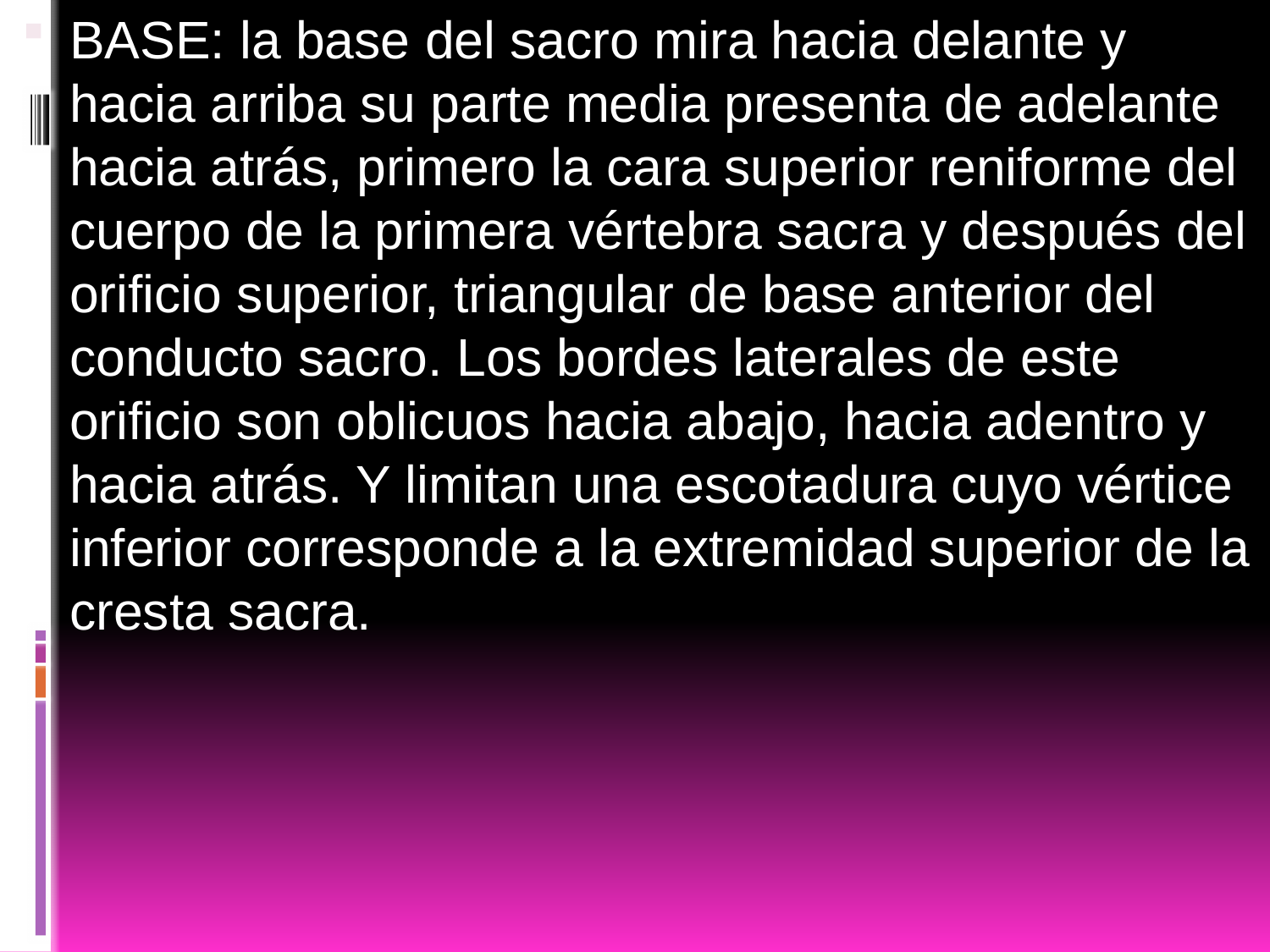

BASE: la base del sacro mira hacia delante y hacia arriba su parte media presenta de adelante hacia atrás, primero la cara superior reniforme del cuerpo de la primera vértebra sacra y después del orificio superior, triangular de base anterior del conducto sacro. Los bordes laterales de este orificio son oblicuos hacia abajo, hacia adentro y hacia atrás. Y limitan una escotadura cuyo vértice inferior corresponde a la extremidad superior de la cresta sacra.